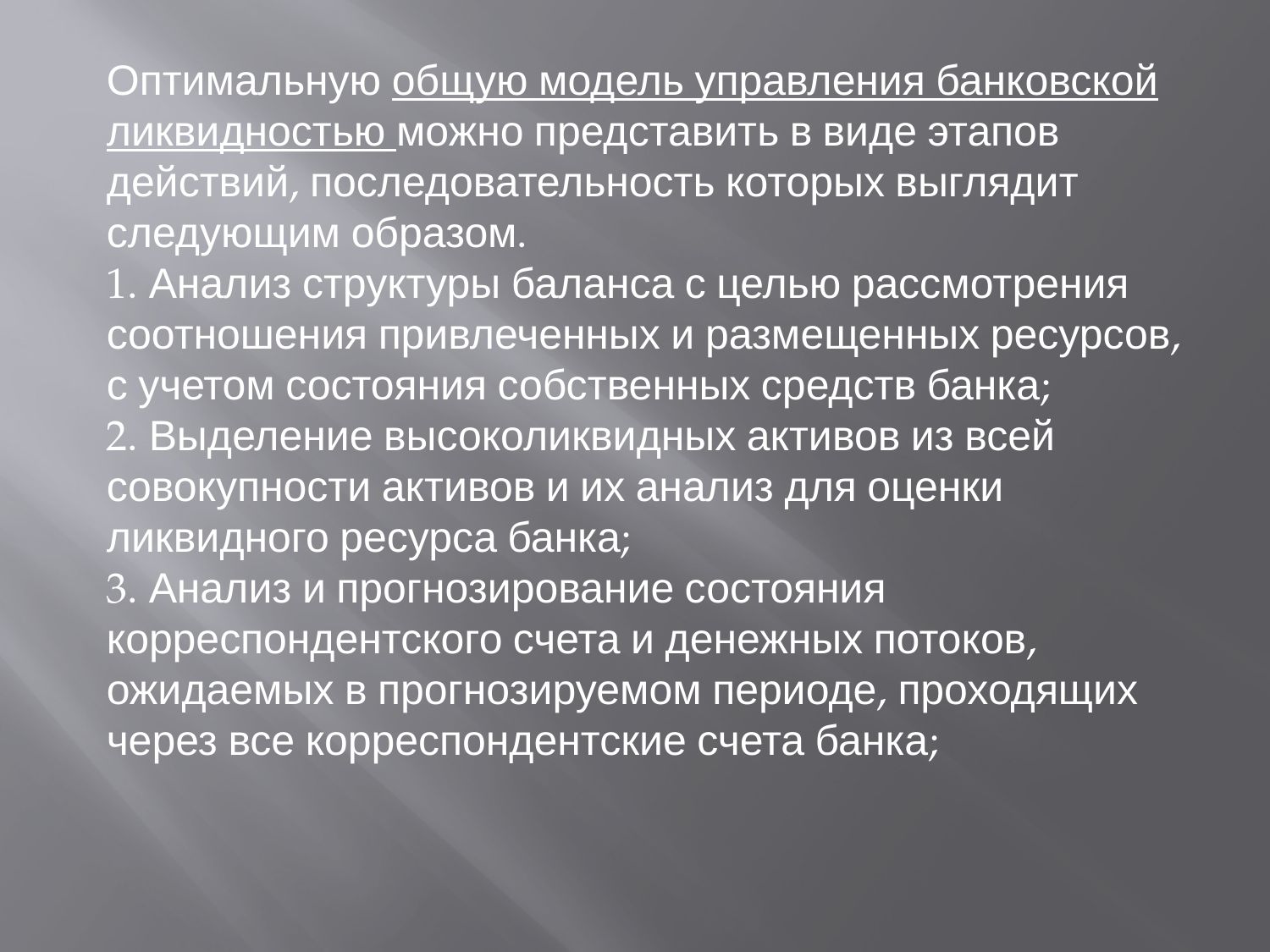

Оптимальную общую модель управления банковской ликвидностью можно представить в виде этапов действий, последовательность которых выглядит следующим образом.
1. Анализ структуры баланса с целью рассмотрения соотношения привлеченных и размещенных ресурсов, с учетом состояния собственных средств банка;
2. Выделение высоколиквидных активов из всей совокупности активов и их анализ для оценки ликвидного ресурса банка;
3. Анализ и прогнозирование состояния корреспондентского счета и денежных потоков, ожидаемых в прогнозируемом периоде, проходящих через все корреспондентские счета банка;